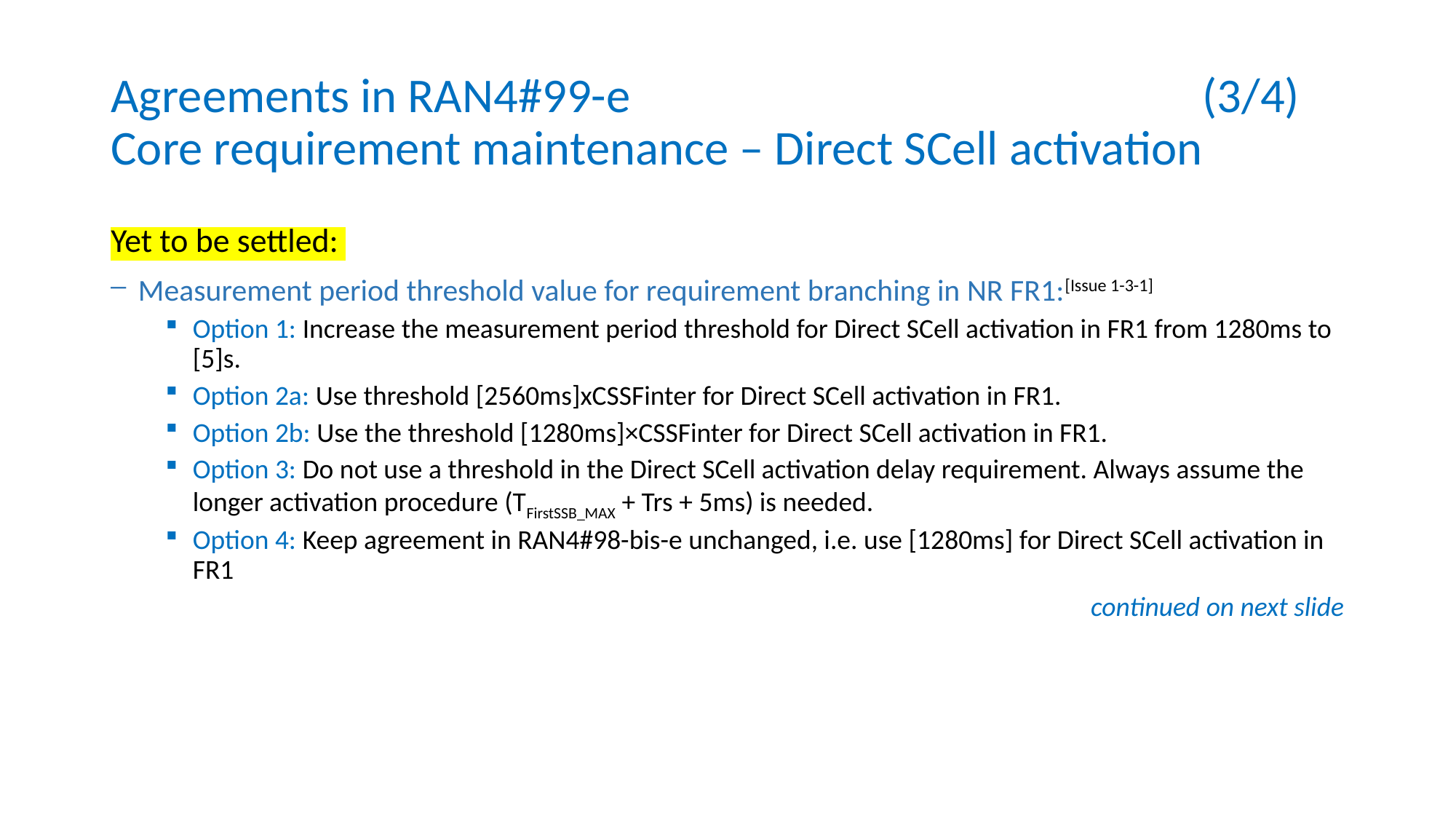

# Agreements in RAN4#99-e						(3/4) Core requirement maintenance – Direct SCell activation
Yet to be settled:
Measurement period threshold value for requirement branching in NR FR1:[Issue 1-3-1]
Option 1: Increase the measurement period threshold for Direct SCell activation in FR1 from 1280ms to [5]s.
Option 2a: Use threshold [2560ms]xCSSFinter for Direct SCell activation in FR1.
Option 2b: Use the threshold [1280ms]×CSSFinter for Direct SCell activation in FR1.
Option 3: Do not use a threshold in the Direct SCell activation delay requirement. Always assume the longer activation procedure (TFirstSSB_MAX + Trs + 5ms) is needed.
Option 4: Keep agreement in RAN4#98-bis-e unchanged, i.e. use [1280ms] for Direct SCell activation in FR1
continued on next slide